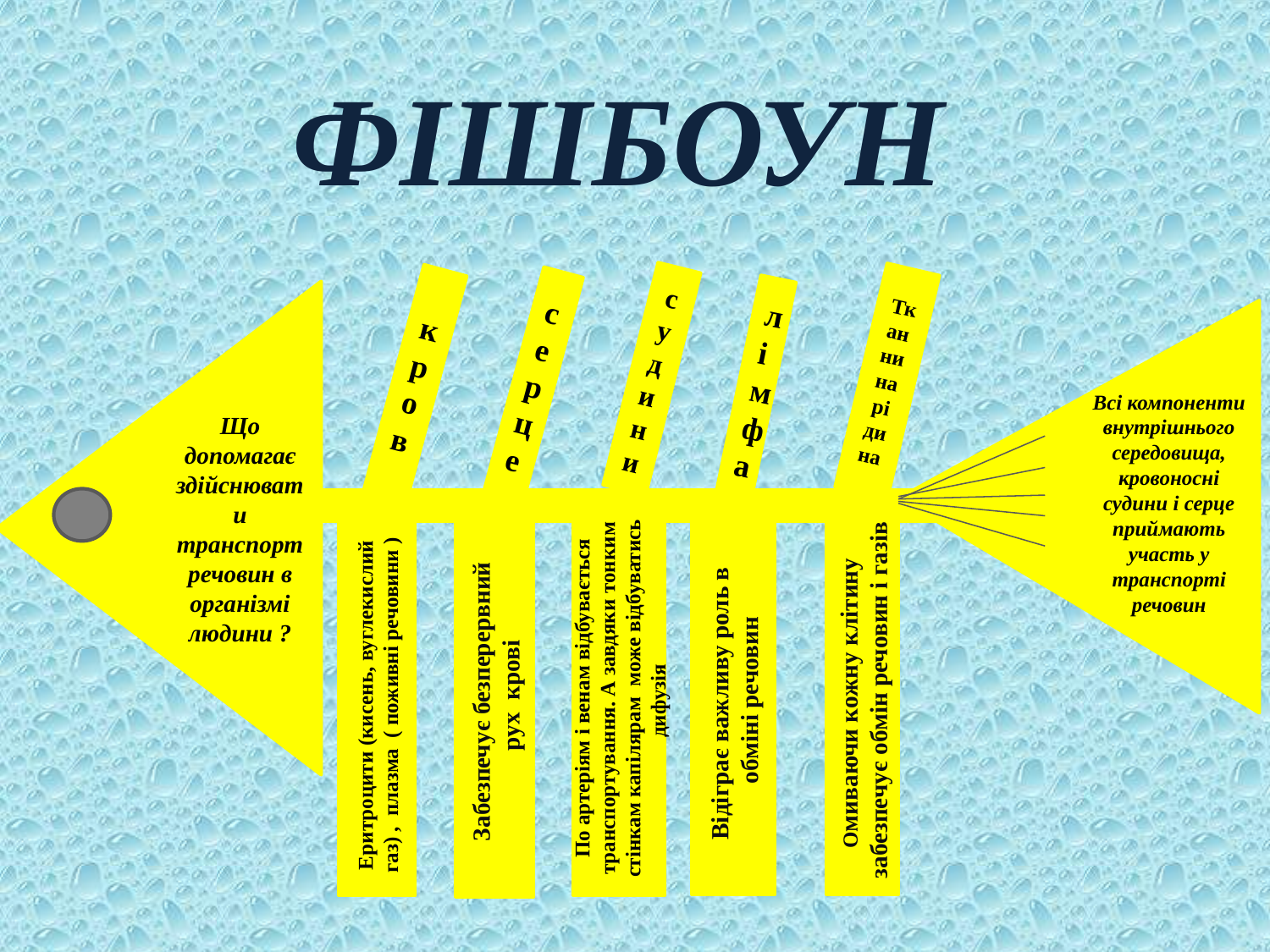

# ФІШБОУН
судини
По артеріям і венам відбувається транспортування. А завдяки тонким стінкам капілярам  може відбуватись дифузія
кров
Еритроцити (кисень, вуглекислий газ) ,  плазма  ( поживні речовини )
Тканнина рідина
Омиваючи кожну клітину  забезпечує обмін речовин і газів
серце
Забезпечує безперервний
рух  крові
лімфа
Відіграє важливу роль в
обміні речовин
Що допомагає здійснювати транспорт речовин в організмі людини ?

Всі компоненти внутрішнього середовища, кровоносні судини і серце приймають участь у транспорті речовин